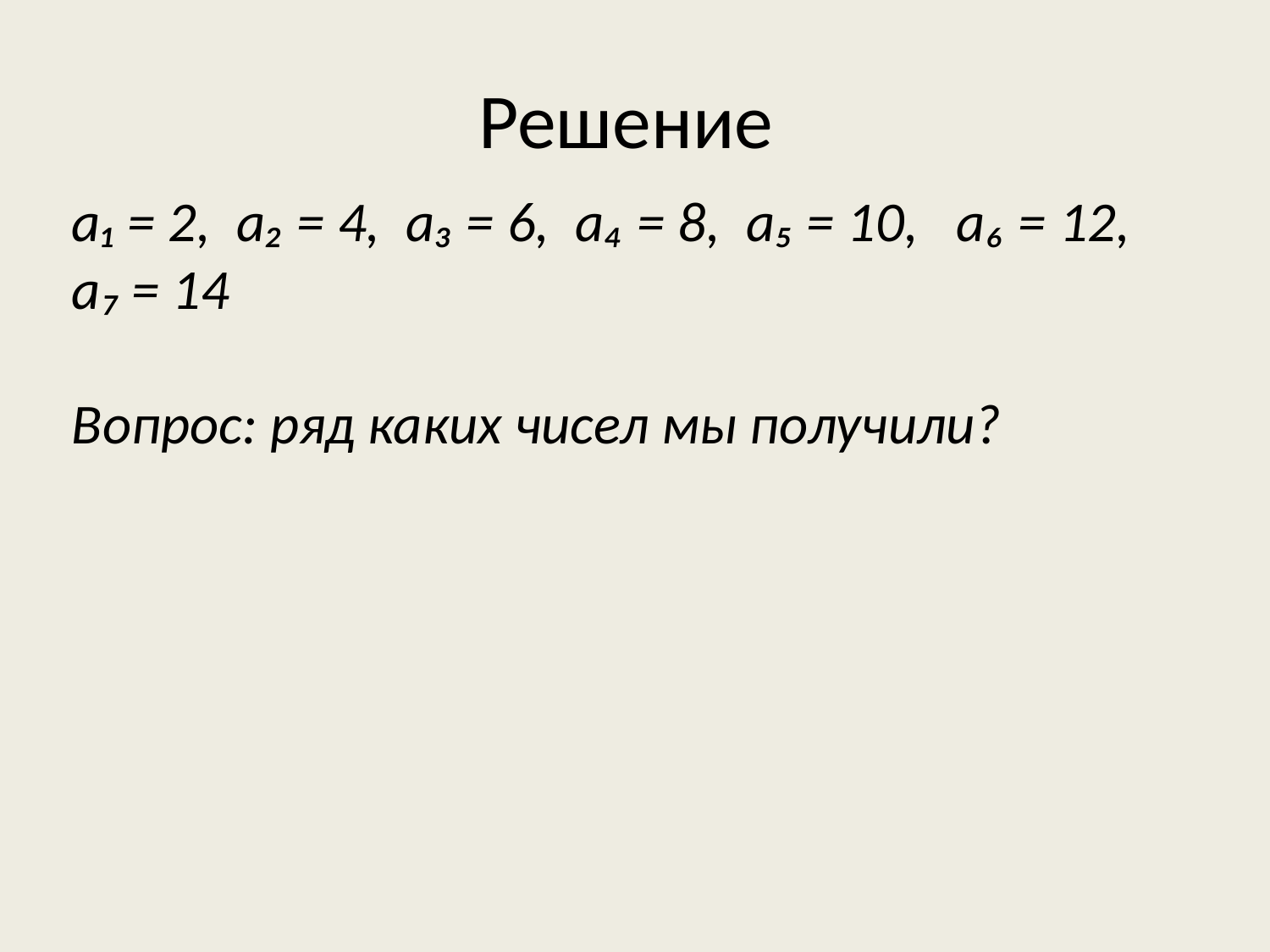

# Решение
а₁ = 2,  а₂ = 4,  а₃ = 6,  а₄ = 8,  а₅ = 10,   а₆ = 12,
а₇ = 14

Вопрос: ряд каких чисел мы получили?